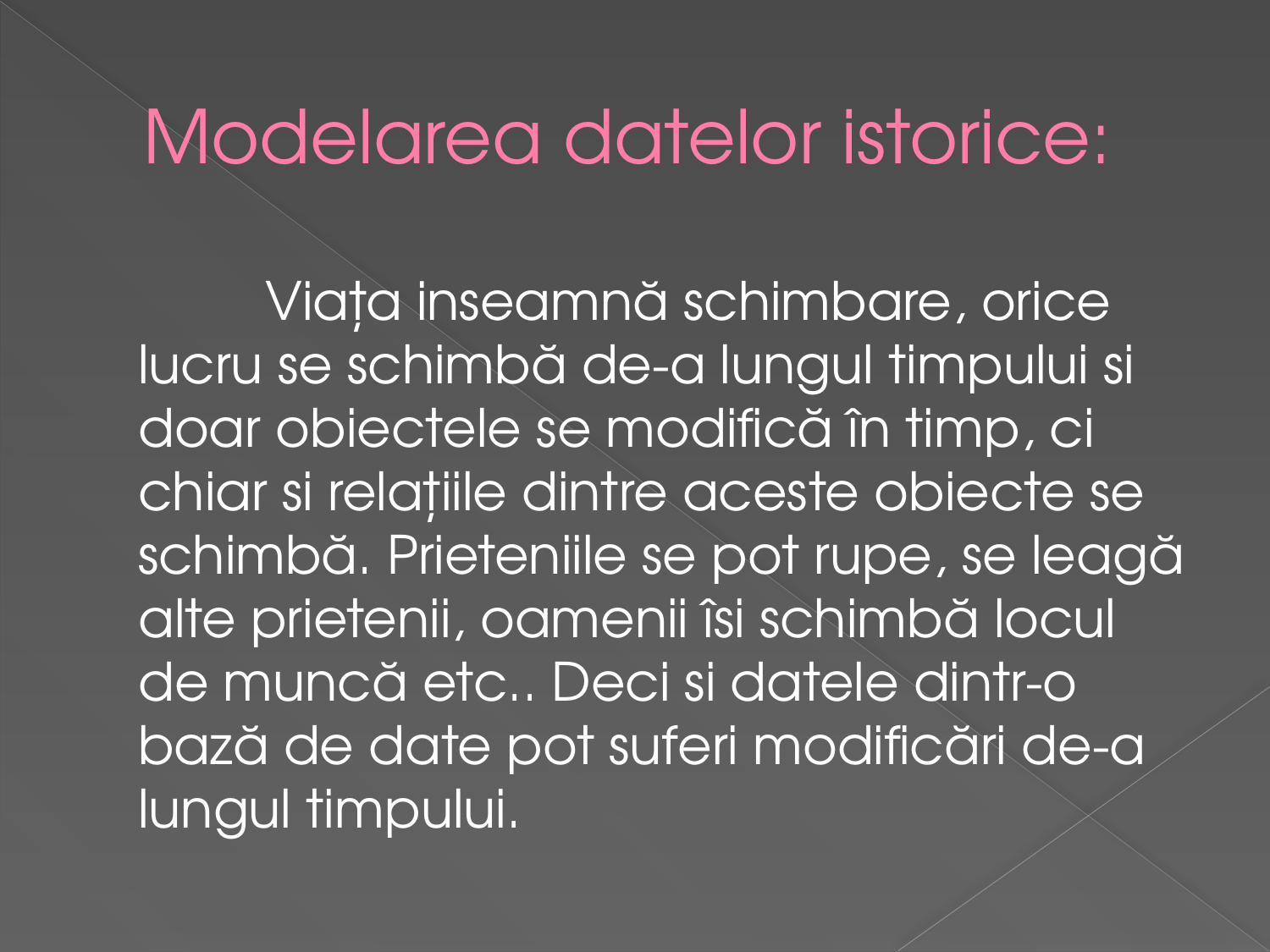

# Modelarea datelor istorice:
		Viaţa inseamnă schimbare, orice lucru se schimbă de-a lungul timpului si doar obiectele se modifică în timp, ci chiar si relaţiile dintre aceste obiecte se schimbă. Prieteniile se pot rupe, se leagă alte prietenii, oamenii îsi schimbă locul de muncă etc.. Deci si datele dintr-o bază de date pot suferi modificări de-a lungul timpului.